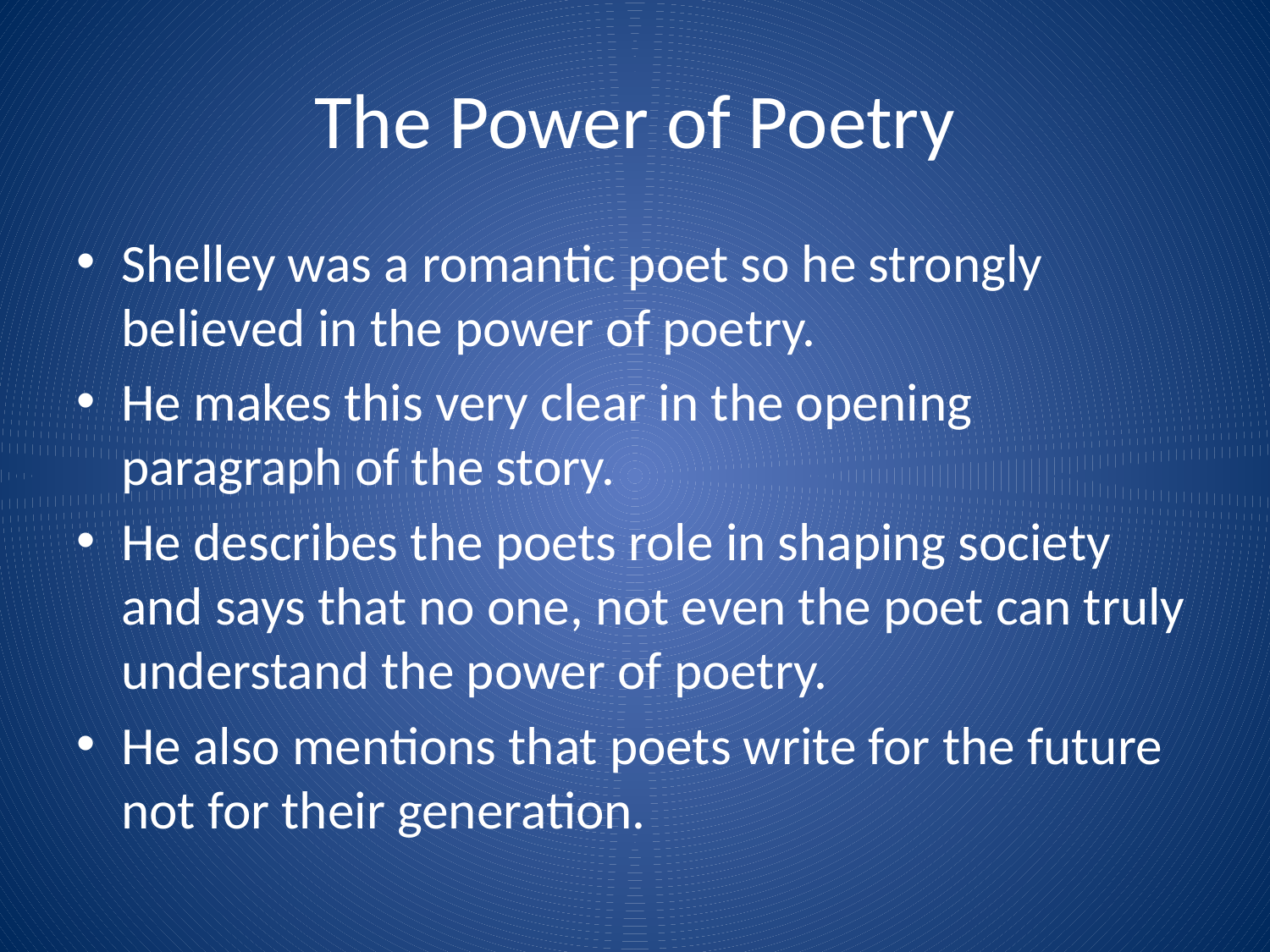

# The Power of Poetry
Shelley was a romantic poet so he strongly believed in the power of poetry.
He makes this very clear in the opening paragraph of the story.
He describes the poets role in shaping society and says that no one, not even the poet can truly understand the power of poetry.
He also mentions that poets write for the future not for their generation.